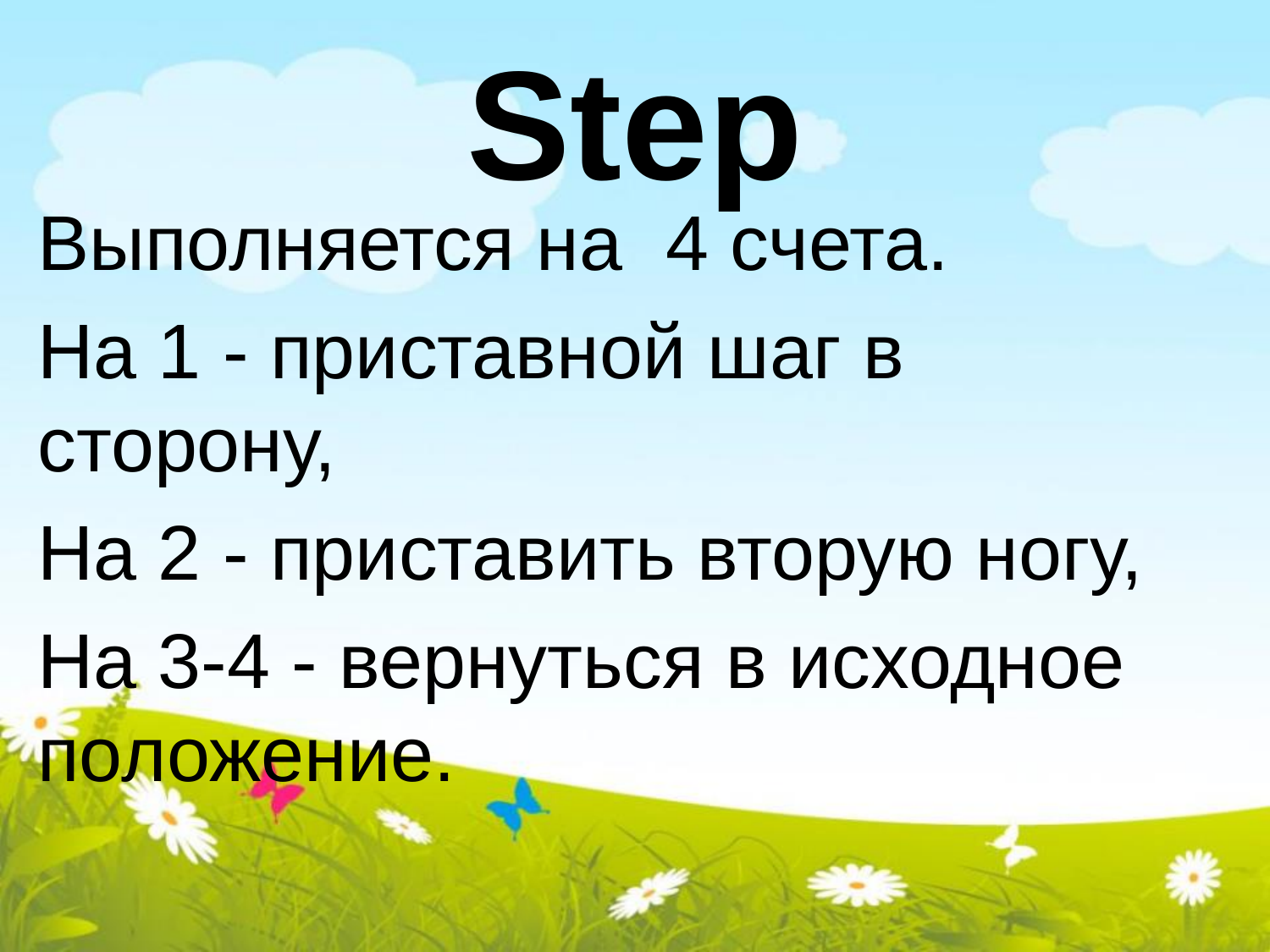

# Step
Выполняется на  4 счета.
На 1 - приставной шаг в сторону,
На 2 - приставить вторую ногу,
На 3-4 - вернуться в исходное положение.